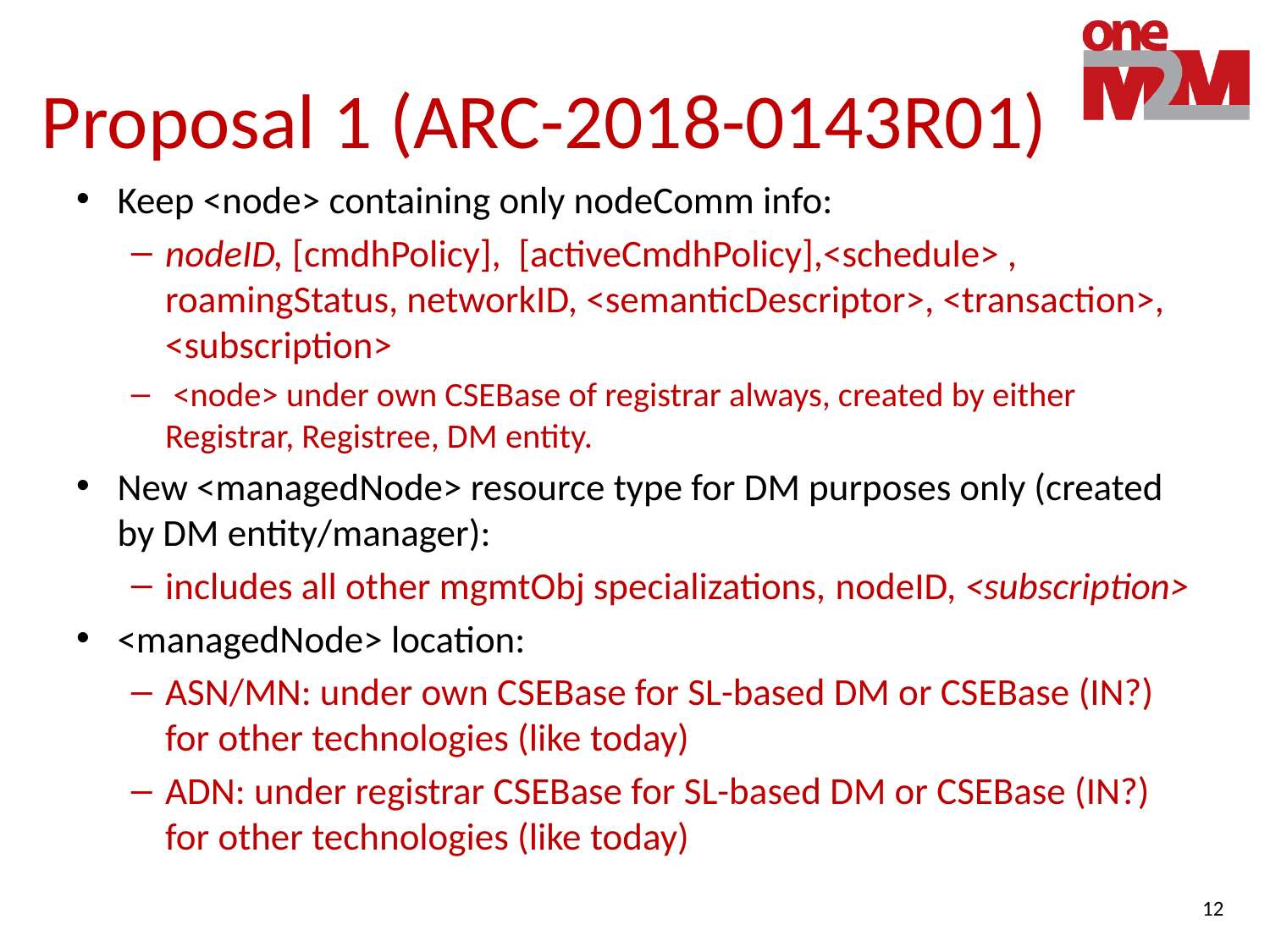

# Proposal 1 (ARC-2018-0143R01)
Keep <node> containing only nodeComm info:
nodeID, [cmdhPolicy],  [activeCmdhPolicy],<schedule> , roamingStatus, networkID, <semanticDescriptor>, <transaction>, <subscription>
 <node> under own CSEBase of registrar always, created by either Registrar, Registree, DM entity.
New <managedNode> resource type for DM purposes only (created by DM entity/manager):
includes all other mgmtObj specializations, nodeID, <subscription>
<managedNode> location:
ASN/MN: under own CSEBase for SL-based DM or CSEBase (IN?) for other technologies (like today)
ADN: under registrar CSEBase for SL-based DM or CSEBase (IN?) for other technologies (like today)